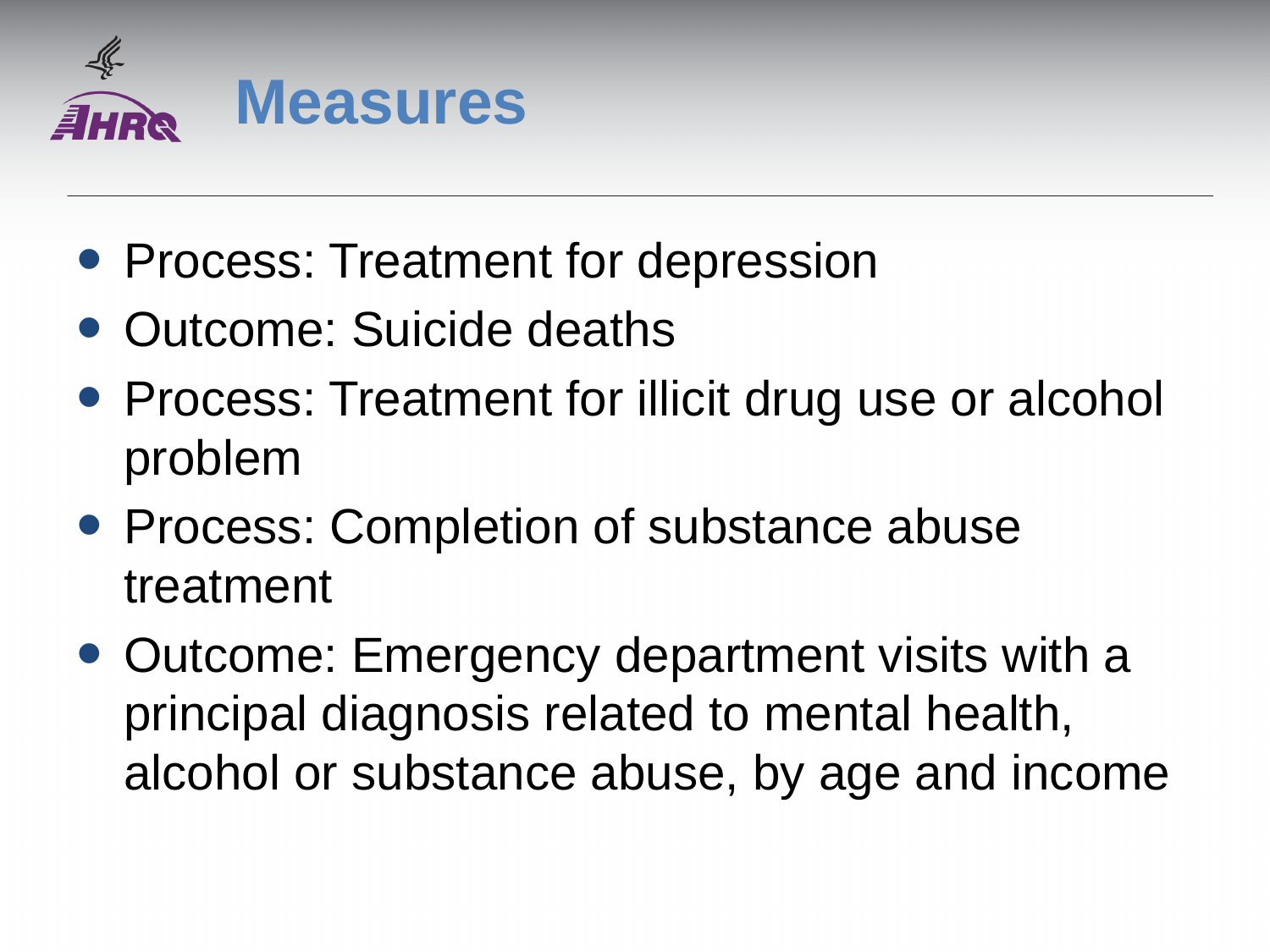

# Measures
Process: Treatment for depression
Outcome: Suicide deaths
Process: Treatment for illicit drug use or alcohol problem
Process: Completion of substance abuse treatment
Outcome: Emergency department visits with a principal diagnosis related to mental health, alcohol or substance abuse, by age and income